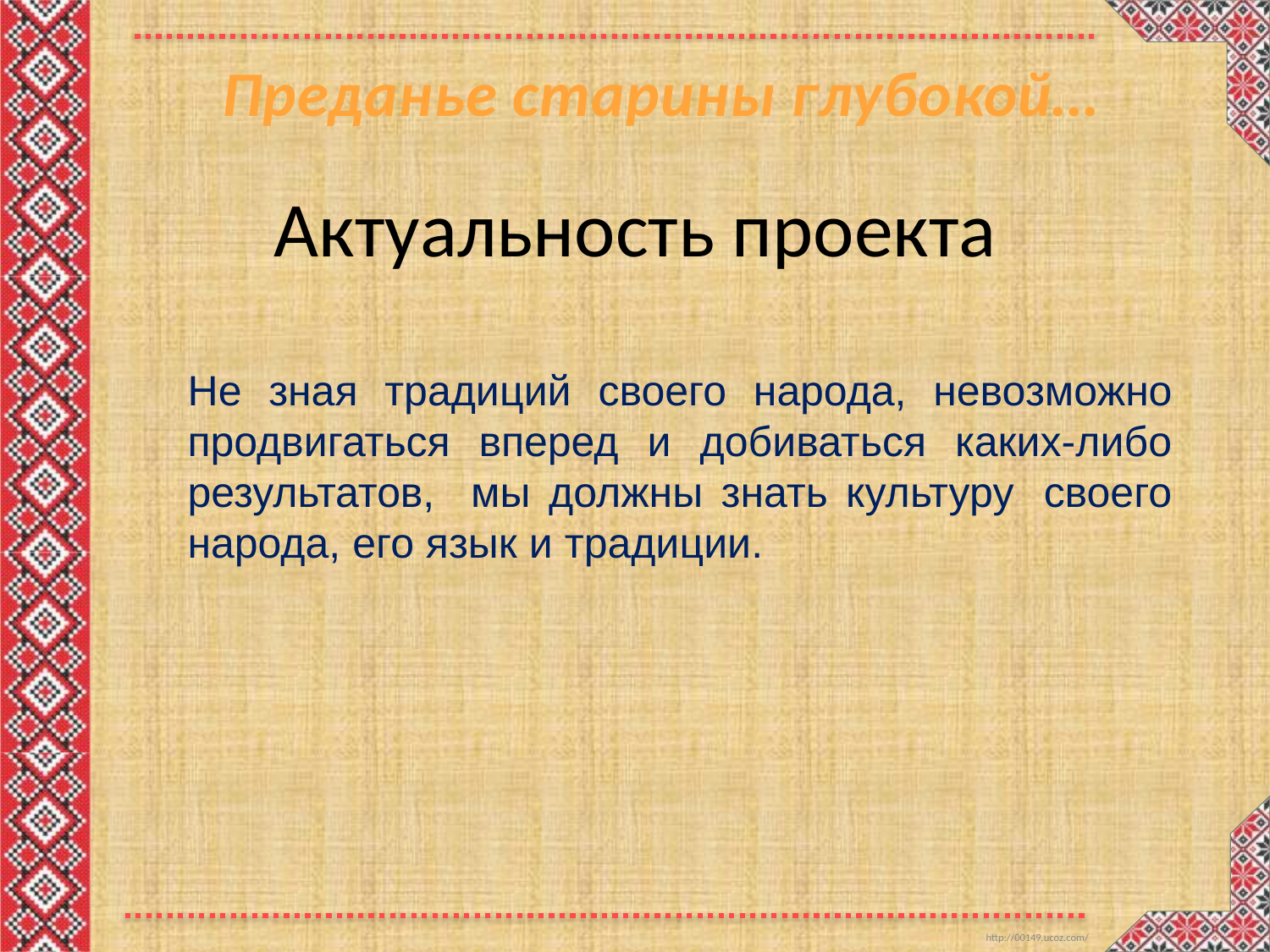

Преданье старины глубокой…
# Актуальность проекта
Не зная традиций своего народа, невозможно продвигаться вперед и добиваться каких-либо результатов,  мы должны знать культуру  своего народа, его язык и традиции.